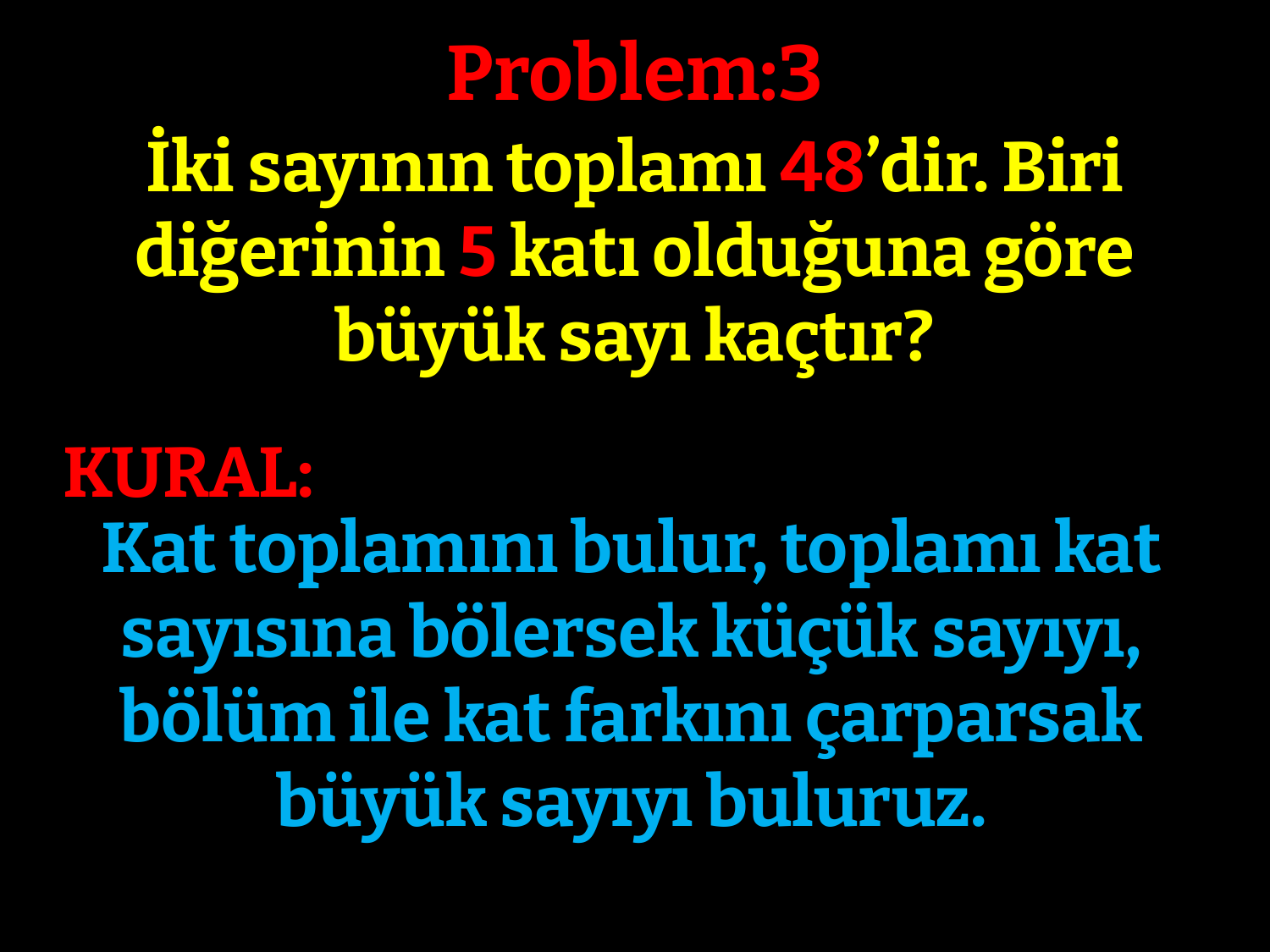

Problem:3
İki sayının toplamı 48’dir. Biri diğerinin 5 katı olduğuna göre büyük sayı kaçtır?
#
KURAL:
Kat toplamını bulur, toplamı kat sayısına bölersek küçük sayıyı, bölüm ile kat farkını çarparsak büyük sayıyı buluruz.